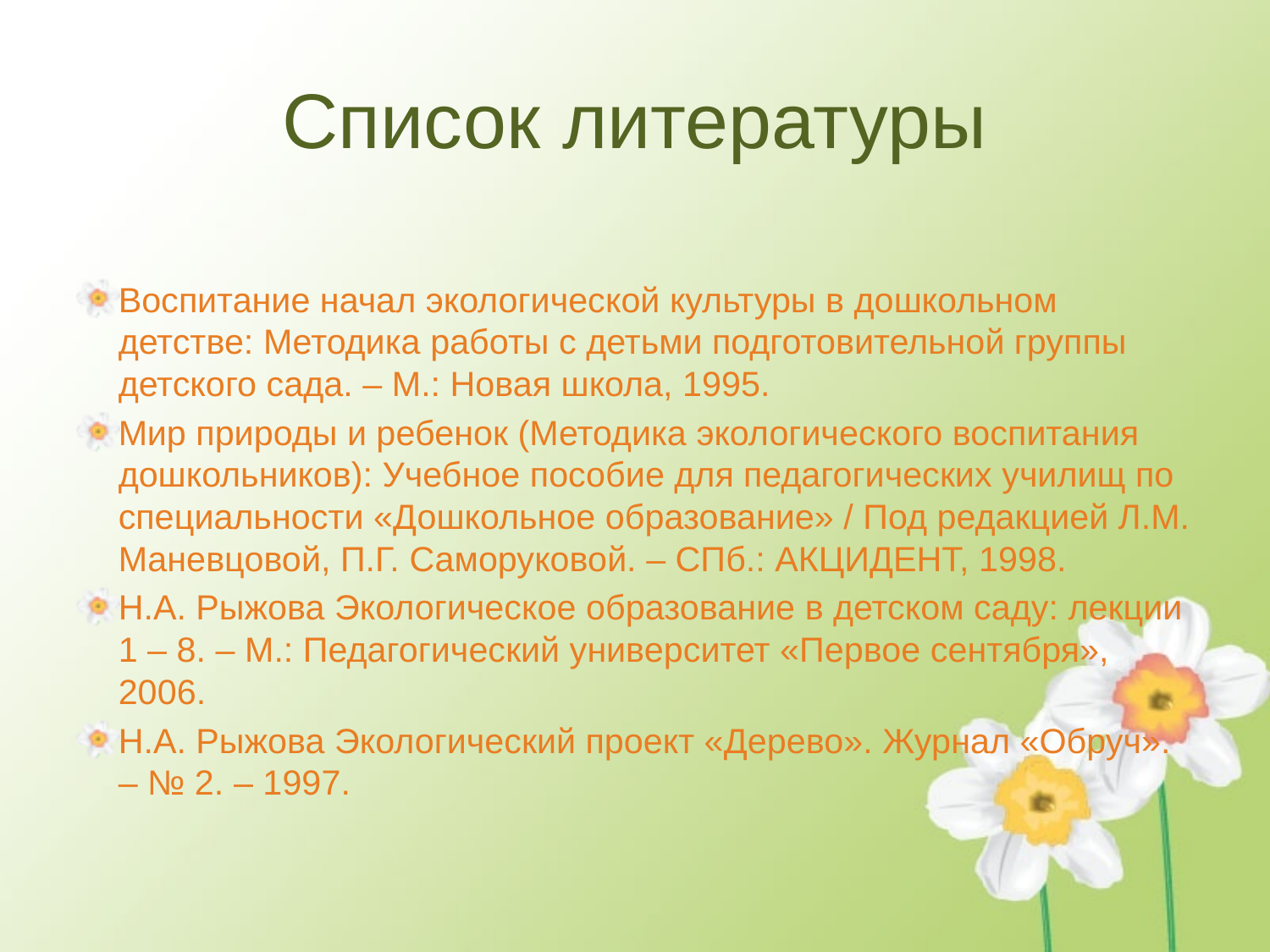

# Список литературы

Воспитание начал экологической культуры в дошкольном детстве: Методика работы с детьми подготовительной группы детского сада. – М.: Новая школа, 1995.
Мир природы и ребенок (Методика экологического воспитания дошкольников): Учебное пособие для педагогических училищ по специальности «Дошкольное образование» / Под редакцией Л.М. Маневцовой, П.Г. Саморуковой. – СПб.: АКЦИДЕНТ, 1998.
Н.А. Рыжова Экологическое образование в детском саду: лекции 1 – 8. – М.: Педагогический университет «Первое сентября», 2006.
Н.А. Рыжова Экологический проект «Дерево». Журнал «Обруч». – № 2. – 1997.